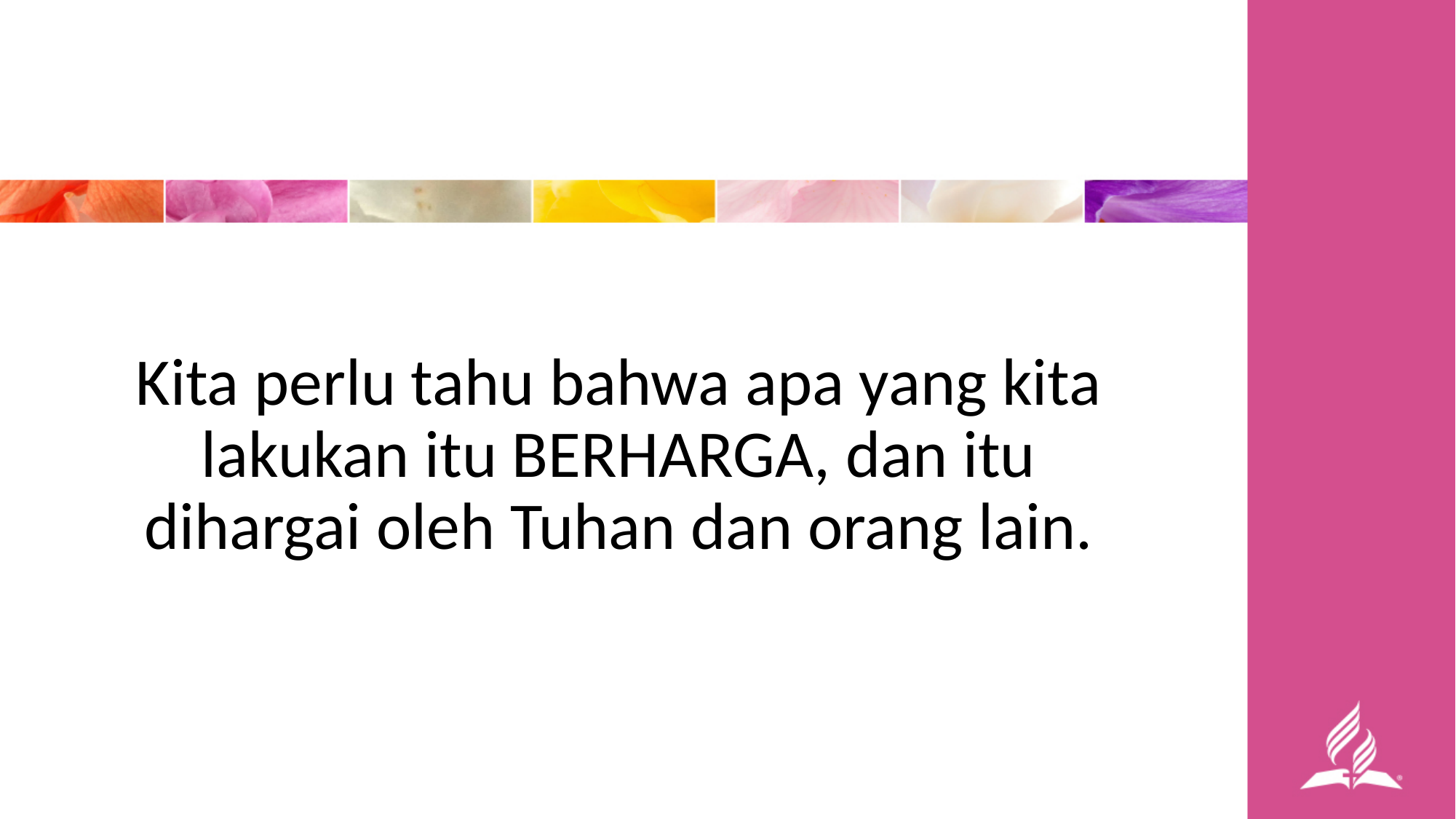

Kita perlu tahu bahwa apa yang kita lakukan itu BERHARGA, dan itu dihargai oleh Tuhan dan orang lain.